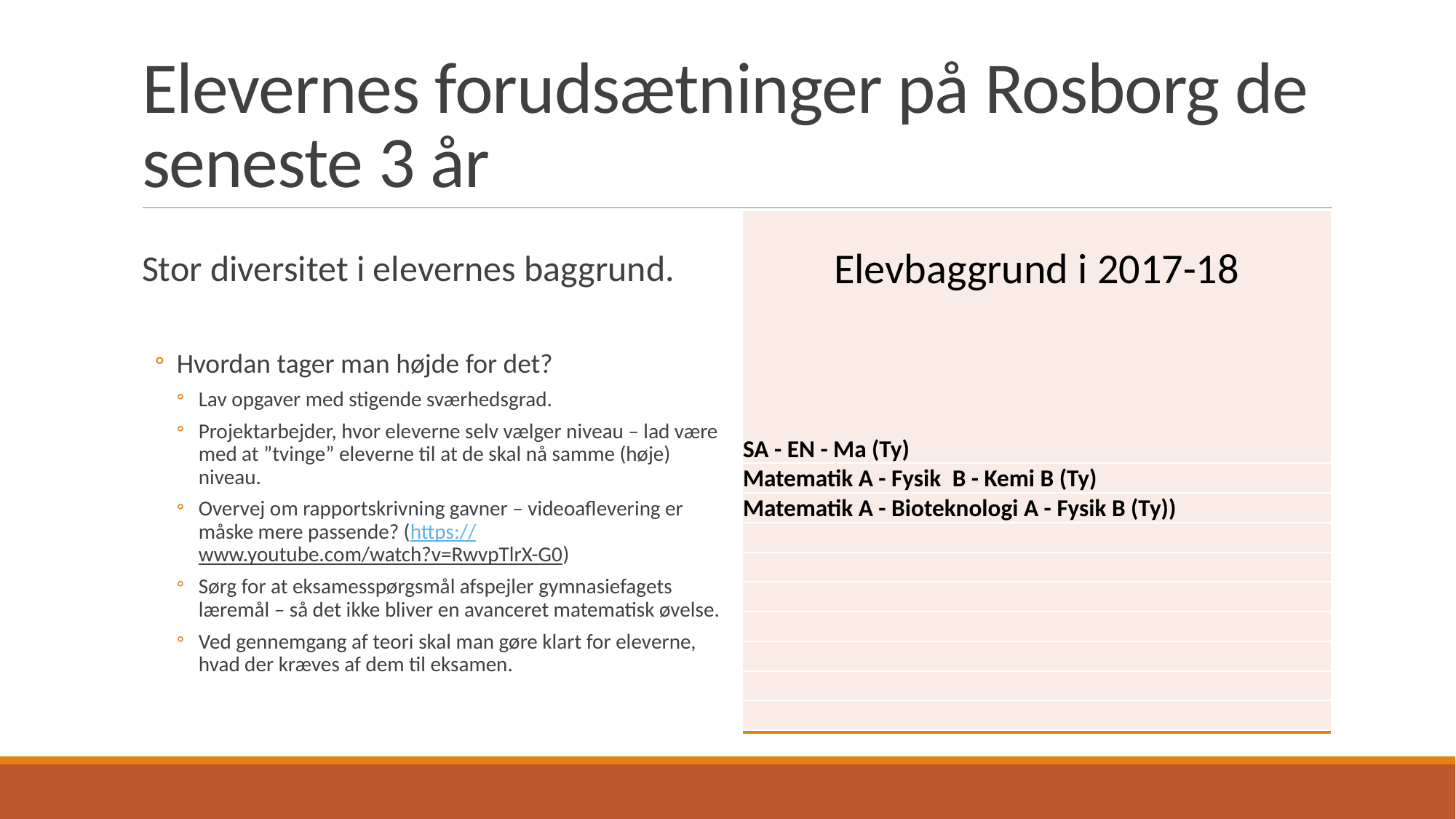

# Elevernes forudsætninger på Rosborg de seneste 3 år
| Elevbaggrund i 2016-17 Matematik A - Geovidenskab A - Kemi B (Ty) |
| --- |
| Matematik A - Fysik  B - Kemi B (Ty) |
| Matematik A - Bioteknologi A - Fysik B (FR/IT/SP)) |
|  |
|  |
|  |
|  |
|  |
|  |
|  |
| Elevbaggrund i 2017-18 SA - EN - Ma (Ty) |
| --- |
| Matematik A - Fysik  B - Kemi B (Ty) |
| Matematik A - Bioteknologi A - Fysik B (Ty)) |
|  |
|  |
|  |
|  |
|  |
|  |
|  |
Stor diversitet i elevernes baggrund.

Hvordan tager man højde for det?
Lav opgaver med stigende sværhedsgrad.
Projektarbejder, hvor eleverne selv vælger niveau – lad være med at ”tvinge” eleverne til at de skal nå samme (høje) niveau.
Overvej om rapportskrivning gavner – videoaflevering er måske mere passende? (https://www.youtube.com/watch?v=RwvpTlrX-G0)
Sørg for at eksamesspørgsmål afspejler gymnasiefagets læremål – så det ikke bliver en avanceret matematisk øvelse.
Ved gennemgang af teori skal man gøre klart for eleverne, hvad der kræves af dem til eksamen.

| Matematik A - Geovidenskab A - Kemi B (Ty) |
| --- |
| Matematik A - Fysik  B - Kemi B (Ty) |
| Matematik A - Fysik  B - Kemi B (Ty) |
| Biologi A - Matematik B - Idræt B (FR/SP/IT) |
| Biologi A - Matematik B - Idræt B (FR/SP/IT) |
| Biologi A - Matematik B - Idræt B (FR/SP/IT) |
| Biologi A - Matematik B - Idræt B (Ty B) |
| Biologi A - Matematik B - Idræt B (FR/SP/IT) |
| Engelsk A - Spansk A -Tysk B - Latin C |
| Engelsk A - Spansk A -Tysk B - Latin C |